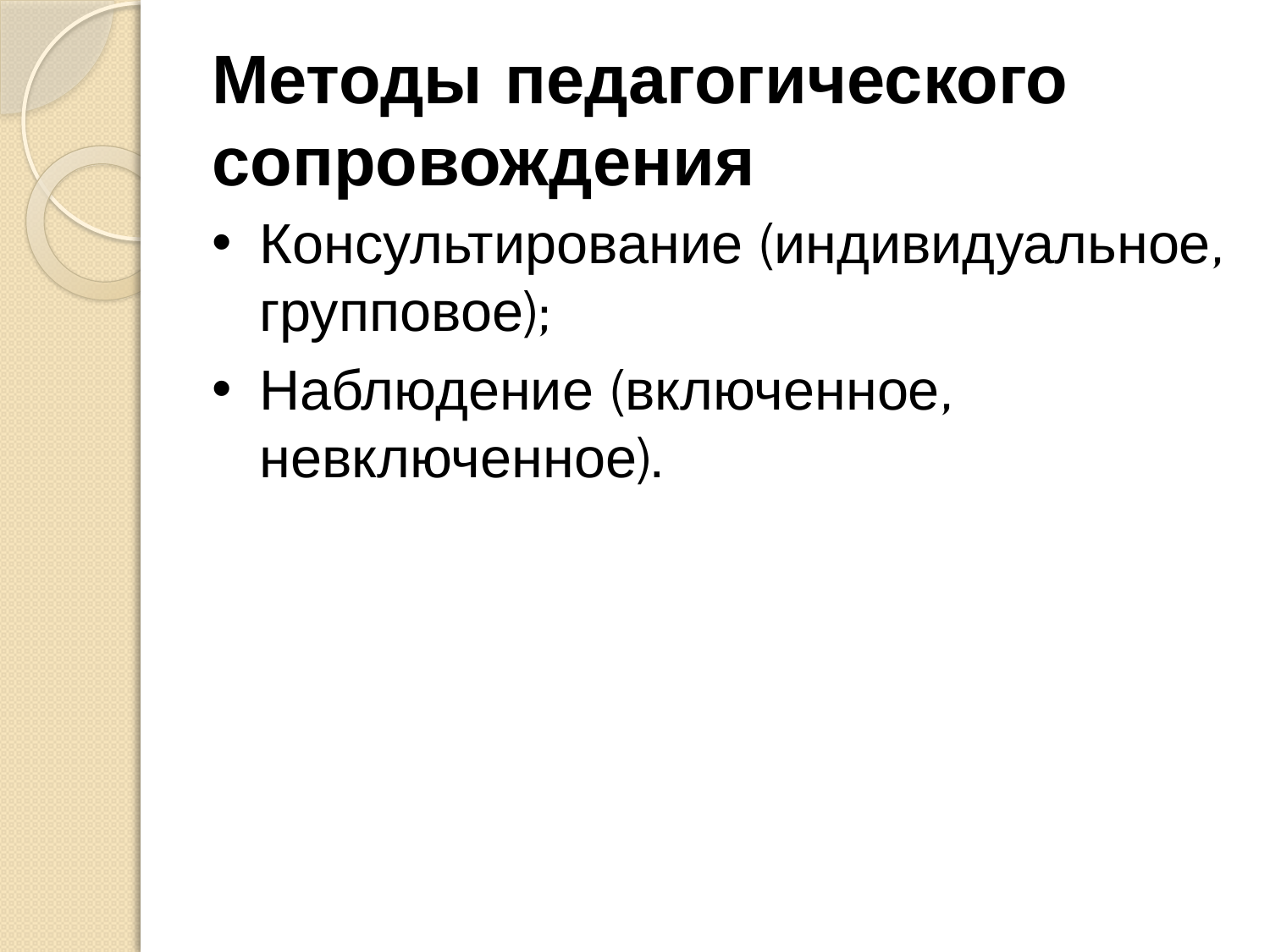

# Методы педагогического  сопровождения
Консультирование (индивидуальное, групповое);
Наблюдение (включенное, невключенное).